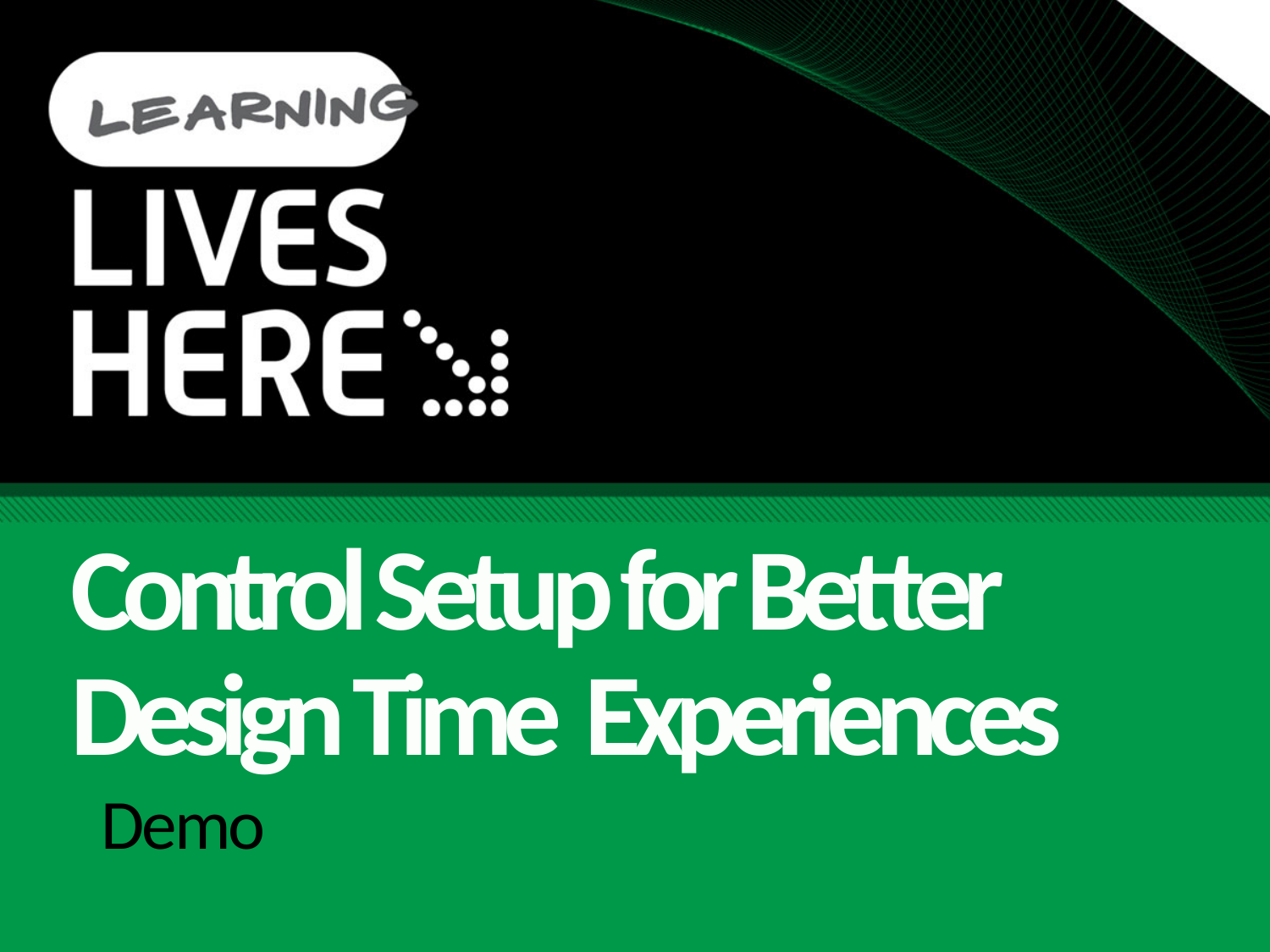

Control Setup for Better
Design Time  Experiences
# Demo